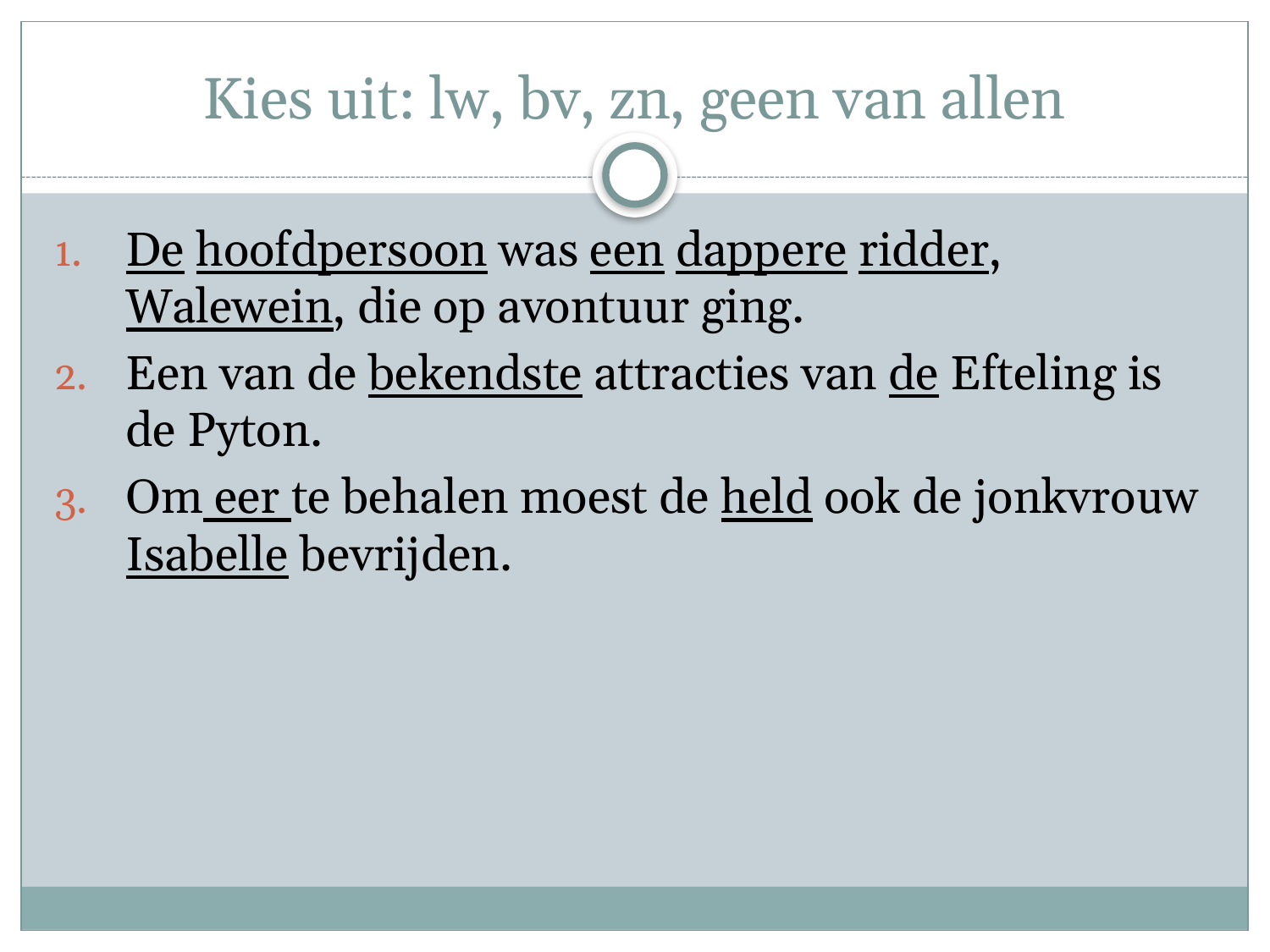

# Kies uit: lw, bv, zn, geen van allen
De hoofdpersoon was een dappere ridder, Walewein, die op avontuur ging.
Een van de bekendste attracties van de Efteling is de Pyton.
Om eer te behalen moest de held ook de jonkvrouw Isabelle bevrijden.